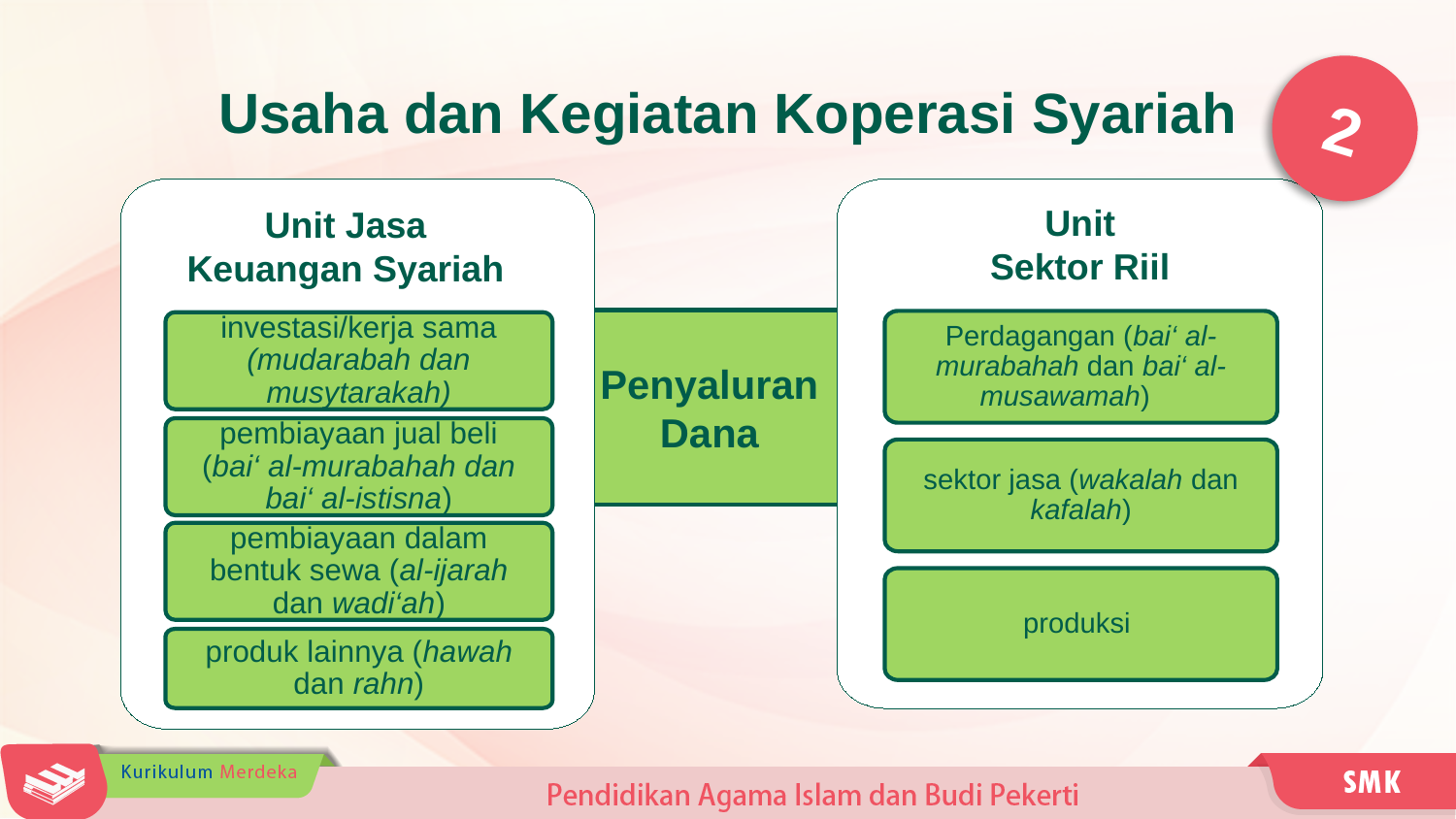

2
Usaha dan Kegiatan Koperasi Syariah

Unit Jasa Keuangan Syariah
investasi/kerja sama (mudarabah dan musytarakah)
pembiayaan jual beli
(bai‘ al-murabahah dan bai‘ al-istisna)
pembiayaan dalam bentuk sewa (al-ijarah dan wadi‘ah)
produk lainnya (hawah dan rahn)

Unit
Sektor Riil
Perdagangan (bai‘ al-murabahah dan bai‘ al-musawamah)
sektor jasa (wakalah dan kafalah)
produksi
Penyaluran
Dana